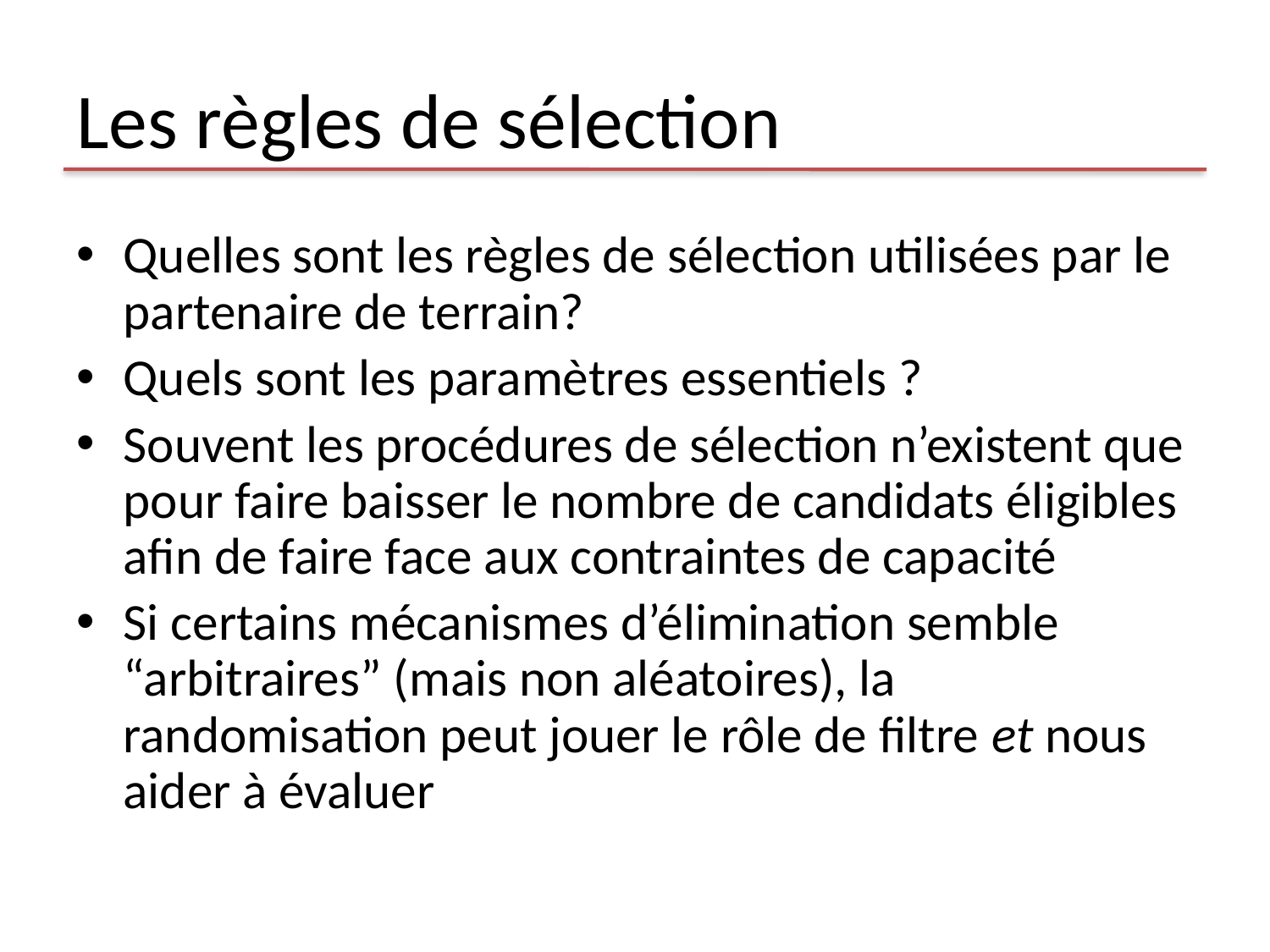

# Les règles de sélection
Quelles sont les règles de sélection utilisées par le partenaire de terrain?
Quels sont les paramètres essentiels ?
Souvent les procédures de sélection n’existent que pour faire baisser le nombre de candidats éligibles afin de faire face aux contraintes de capacité
Si certains mécanismes d’élimination semble “arbitraires” (mais non aléatoires), la randomisation peut jouer le rôle de filtre et nous aider à évaluer